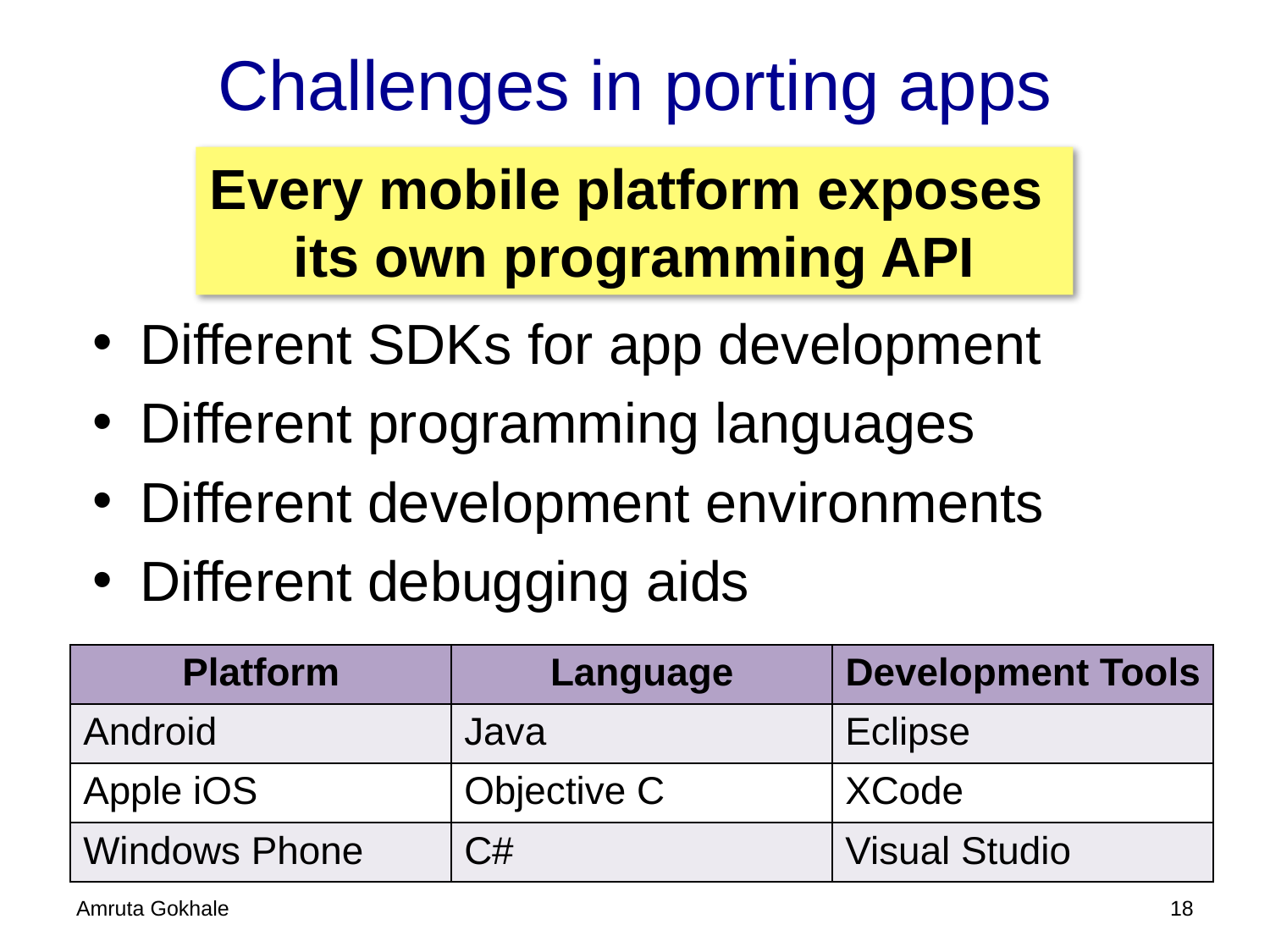

# Challenges in porting apps
Every mobile platform exposes
its own programming API
Different SDKs for app development
Different programming languages
Different development environments
Different debugging aids

| Platform | Language | Development Tools |
| --- | --- | --- |
| Android | Java | Eclipse |
| Apple iOS | Objective C | XCode |
| Windows Phone | C# | Visual Studio |
Amruta Gokhale
18